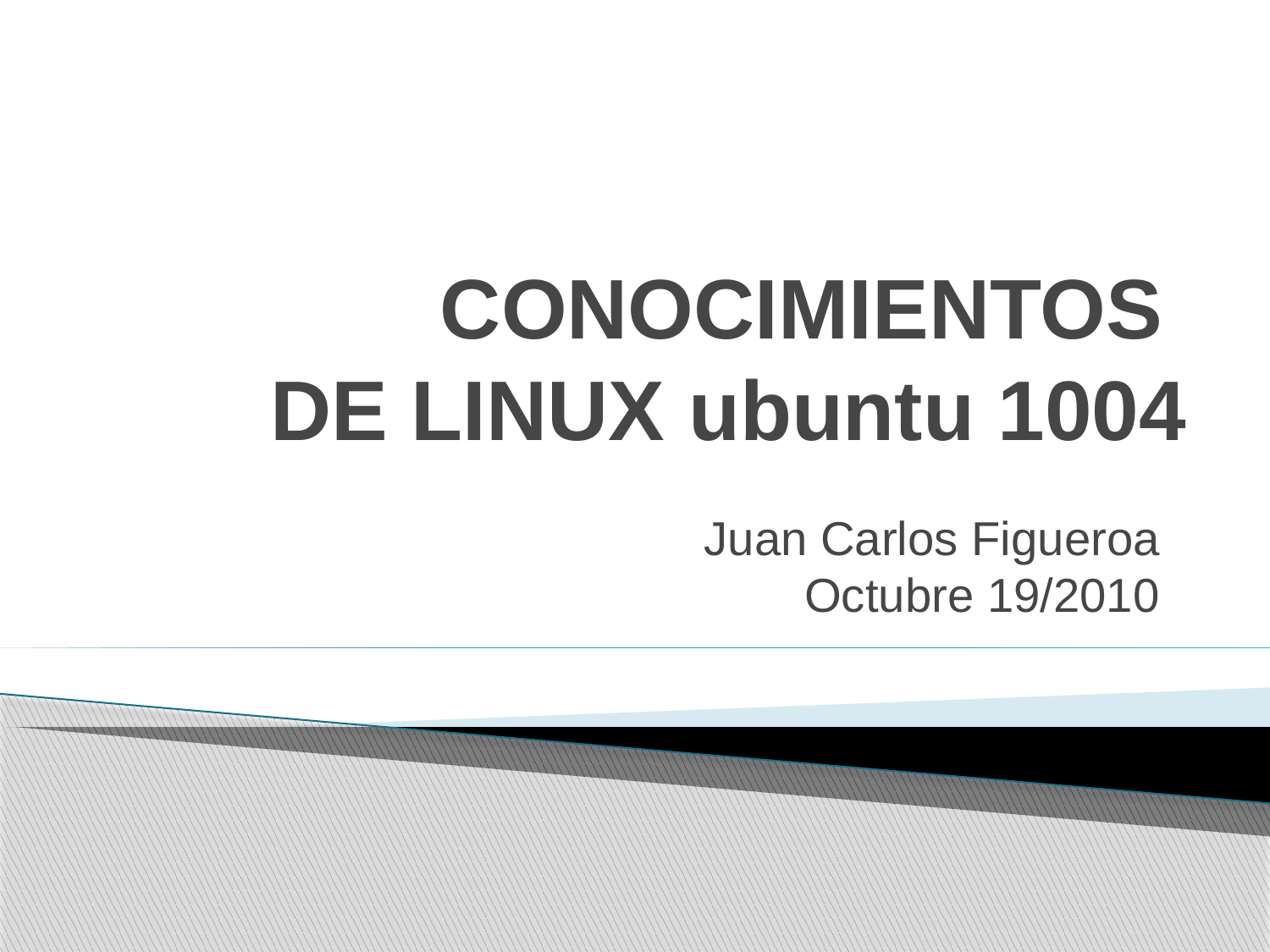

# CONOCIMIENTOS DE LINUX ubuntu 1004
Juan Carlos Figueroa
Octubre 19/2010